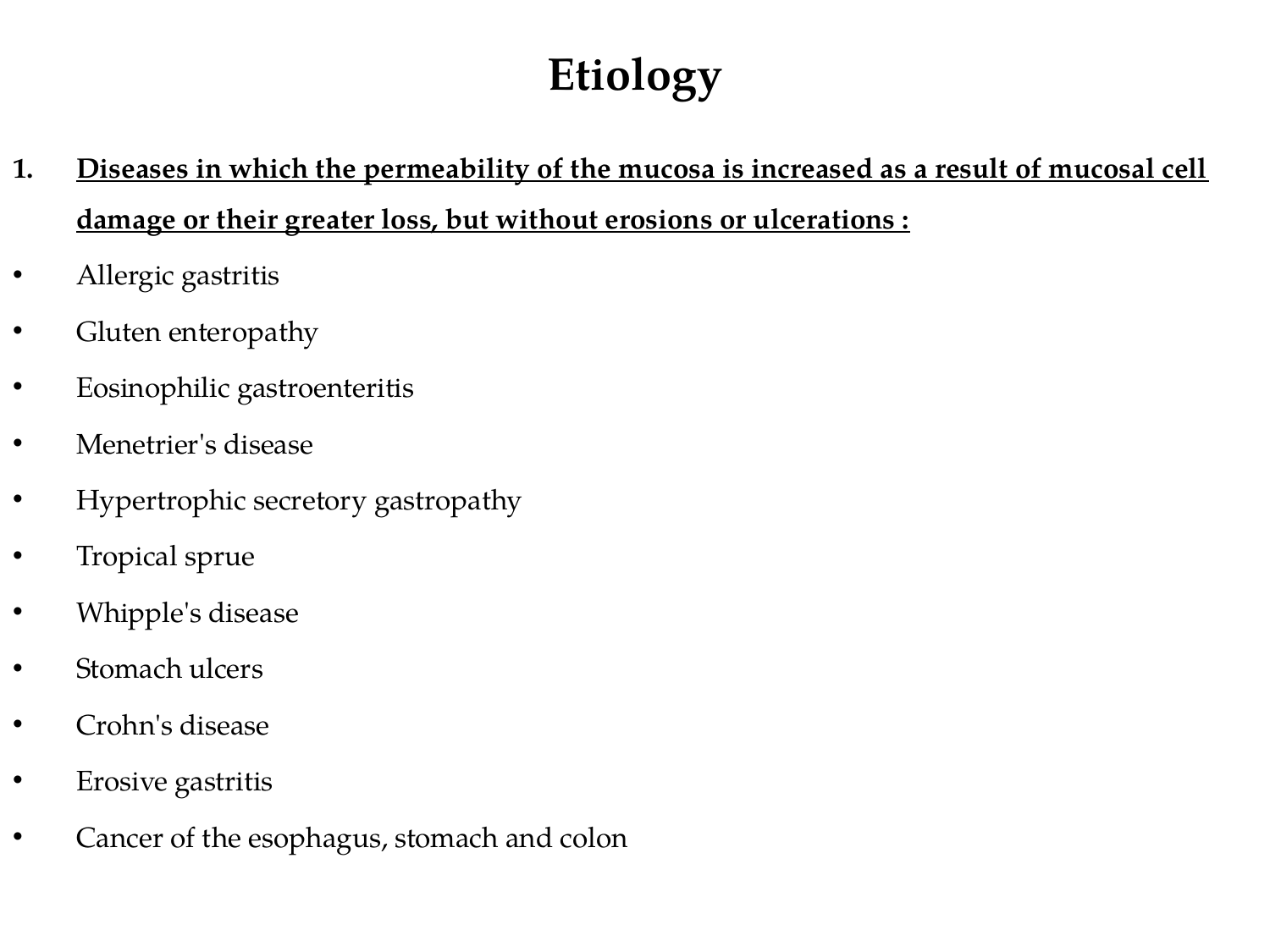

# Etiology
Diseases in which the permeability of the mucosa is increased as a result of mucosal cell damage or their greater loss, but without erosions or ulcerations :
Allergic gastritis
Gluten enteropathy
Eosinophilic gastroenteritis
Menetrier's disease
Hypertrophic secretory gastropathy
Tropical sprue
Whipple's disease
Stomach ulcers
Crohn's disease
Erosive gastritis
Cancer of the esophagus, stomach and colon